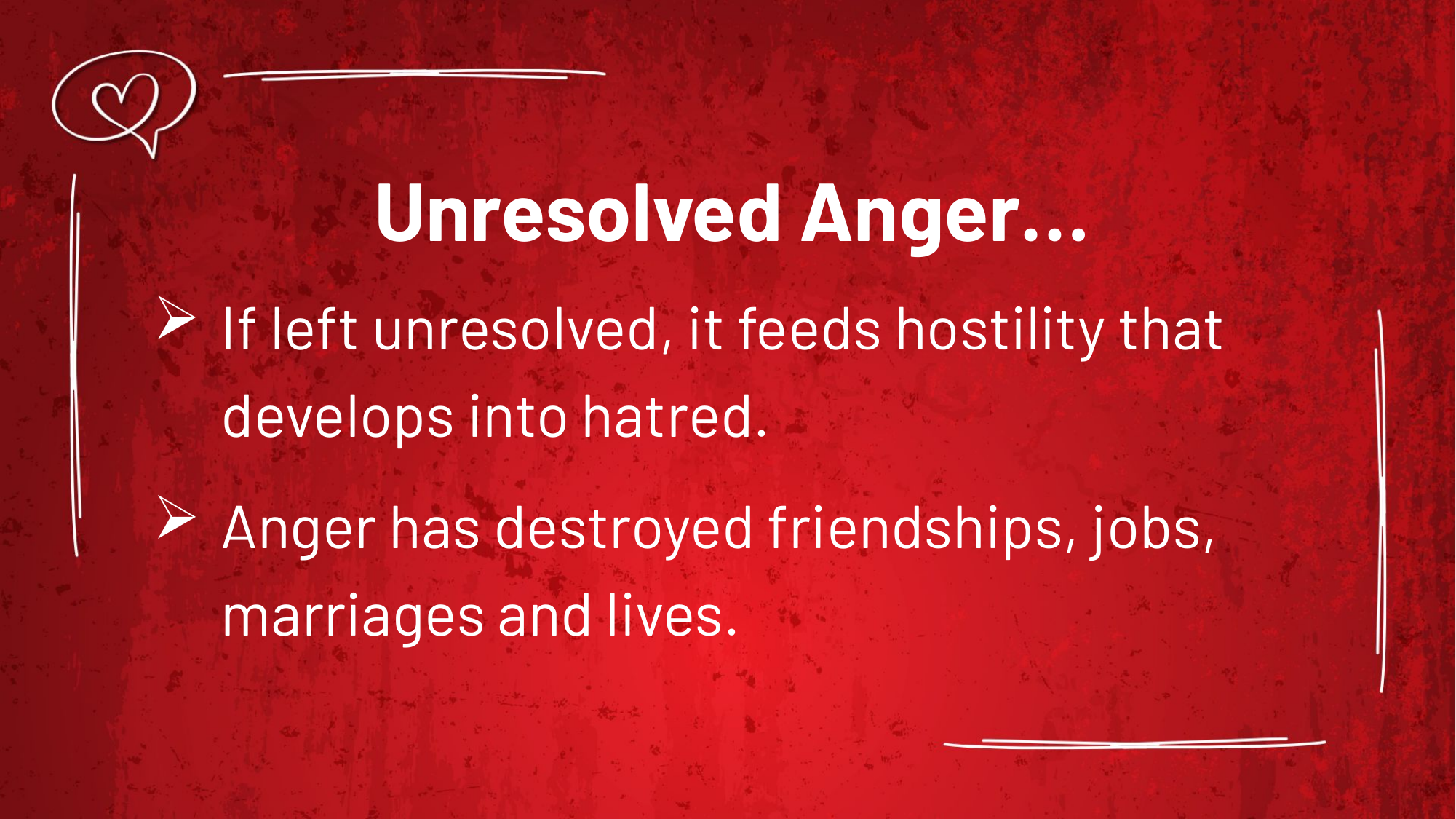

Unresolved Anger…
If left unresolved, it feeds hostility that develops into hatred.
Anger has destroyed friendships, jobs, marriages and lives.